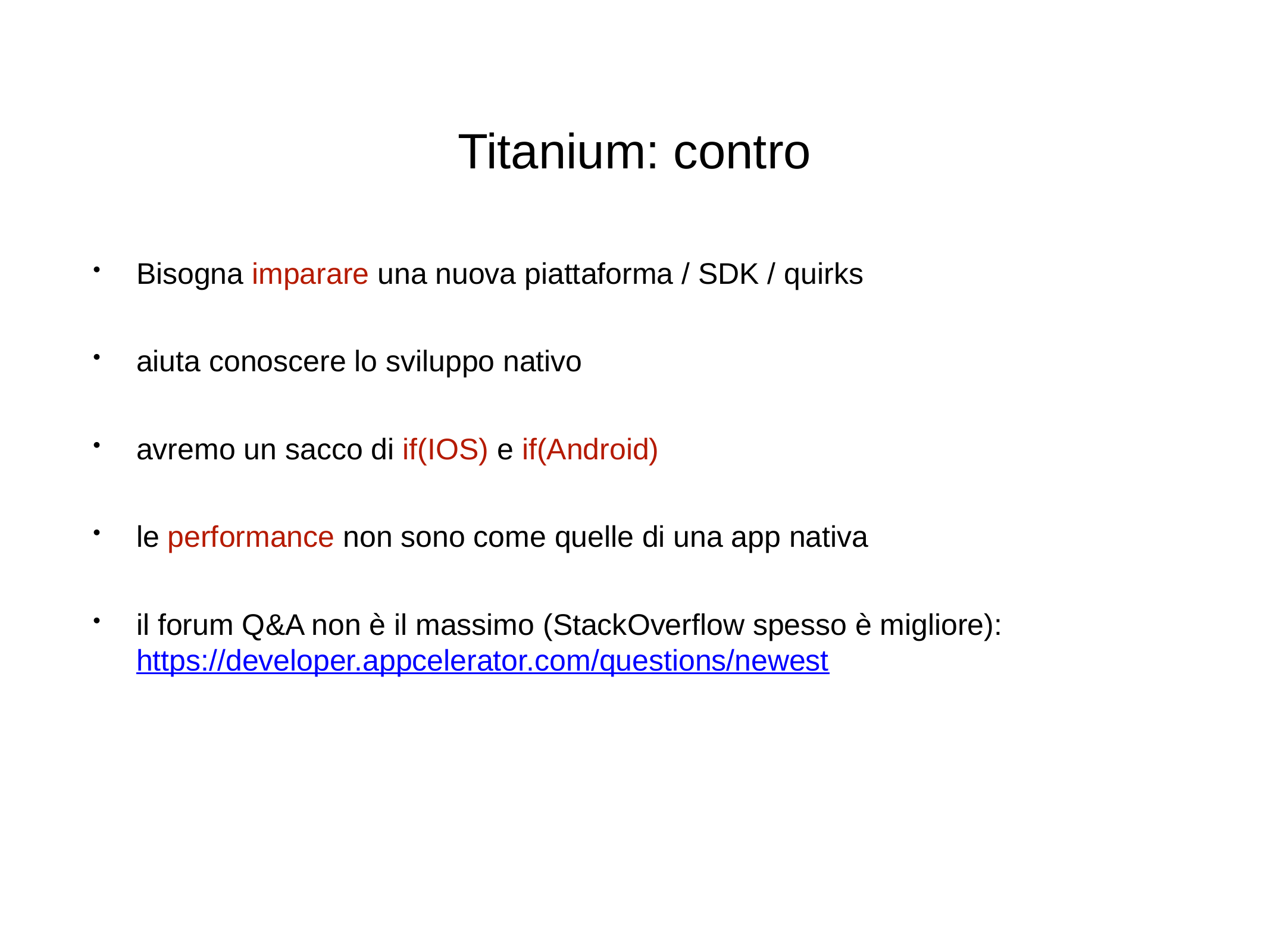

# Titanium: contro
Bisogna imparare una nuova piattaforma / SDK / quirks
aiuta conoscere lo sviluppo nativo
avremo un sacco di if(IOS) e if(Android)
le performance non sono come quelle di una app nativa
il forum Q&A non è il massimo (StackOverflow spesso è migliore): https://developer.appcelerator.com/questions/newest